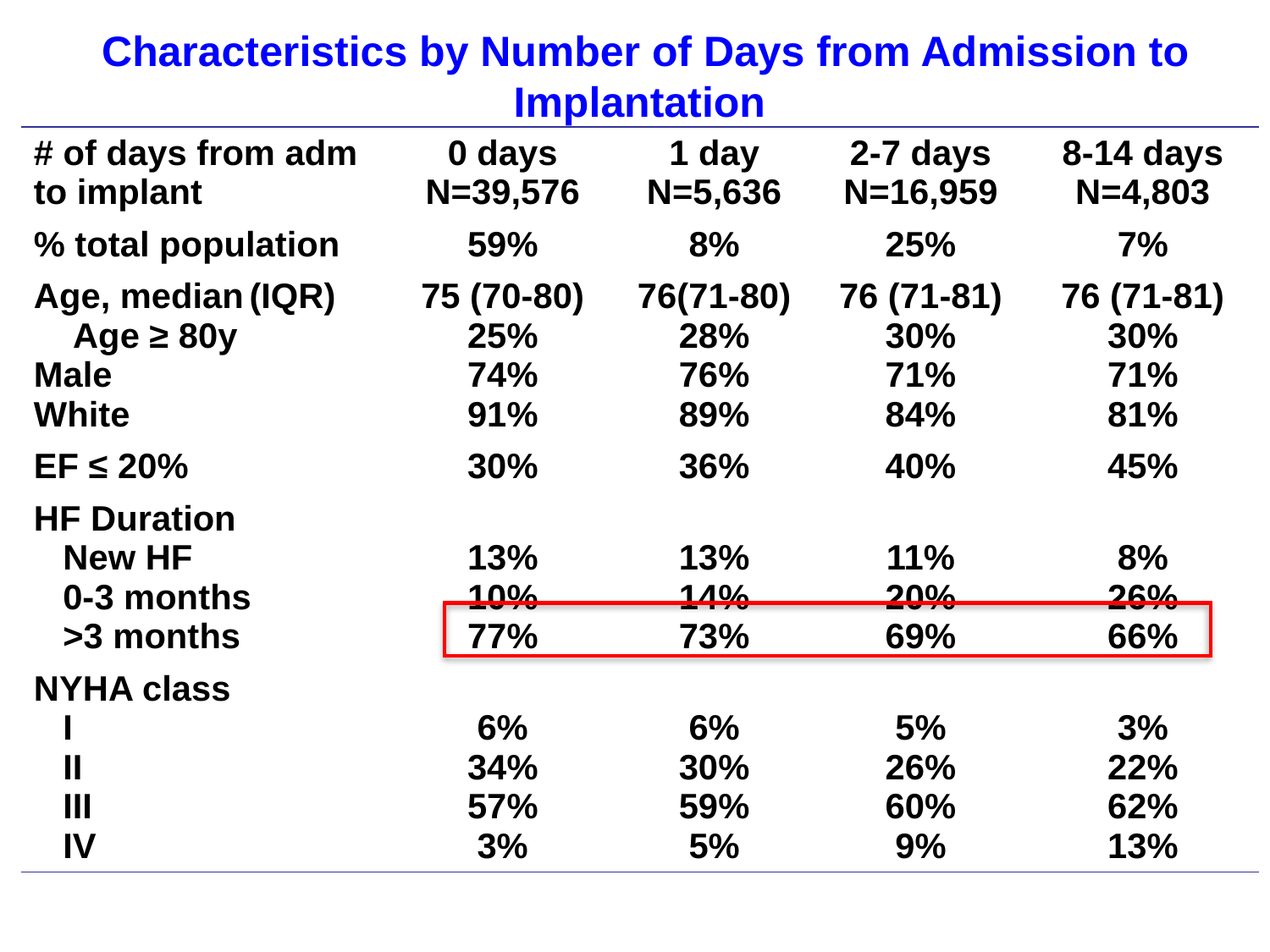

# Characteristics by Number of Days from Admission to Implantation
| # of days from adm to implant | 0 days N=39,576 | 1 day N=5,636 | 2-7 days N=16,959 | 8-14 days N=4,803 |
| --- | --- | --- | --- | --- |
| % total population | 59% | 8% | 25% | 7% |
| Age, median (IQR) Age ≥ 80y Male White | 75 (70-80) 25% 74% 91% | 76(71-80) 28% 76% 89% | 76 (71-81) 30% 71% 84% | 76 (71-81) 30% 71% 81% |
| EF ≤ 20% | 30% | 36% | 40% | 45% |
| HF Duration New HF 0-3 months >3 months | 13% 10% 77% | 13% 14% 73% | 11% 20% 69% | 8% 26% 66% |
| NYHA class I II III IV | 6% 34% 57% 3% | 6% 30% 59% 5% | 5% 26% 60% 9% | 3% 22% 62% 13% |